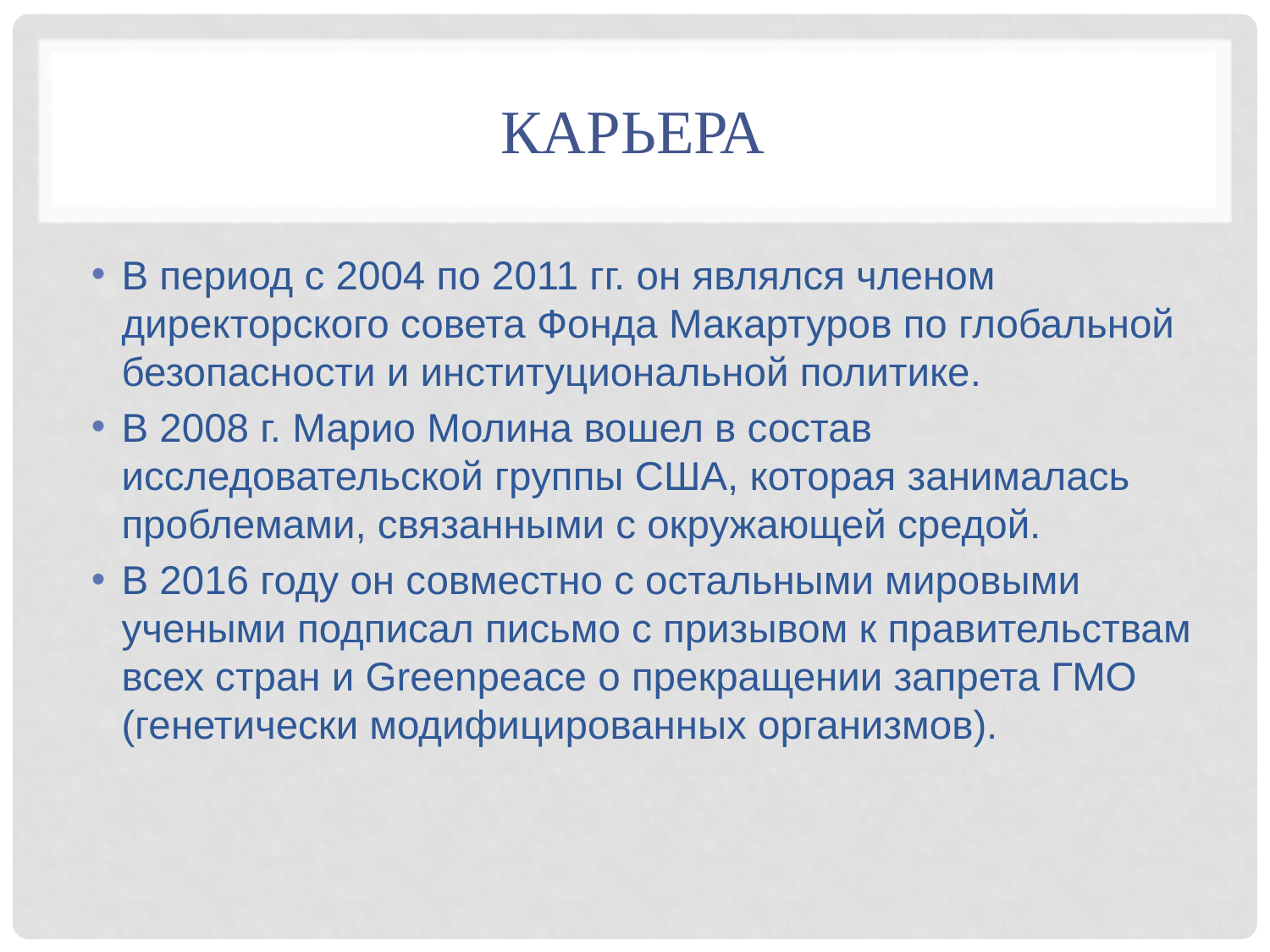

# карьера
В период с 2004 по 2011 гг. он являлся членом директорского совета Фонда Макартуров по глобальной безопасности и институциональной политике.
В 2008 г. Марио Молина вошел в состав исследовательской группы США, которая занималась проблемами, связанными с окружающей средой.
В 2016 году он совместно с остальными мировыми учеными подписал письмо с призывом к правительствам всех стран и Greenpeace о прекращении запрета ГМО (генетически модифицированных организмов).